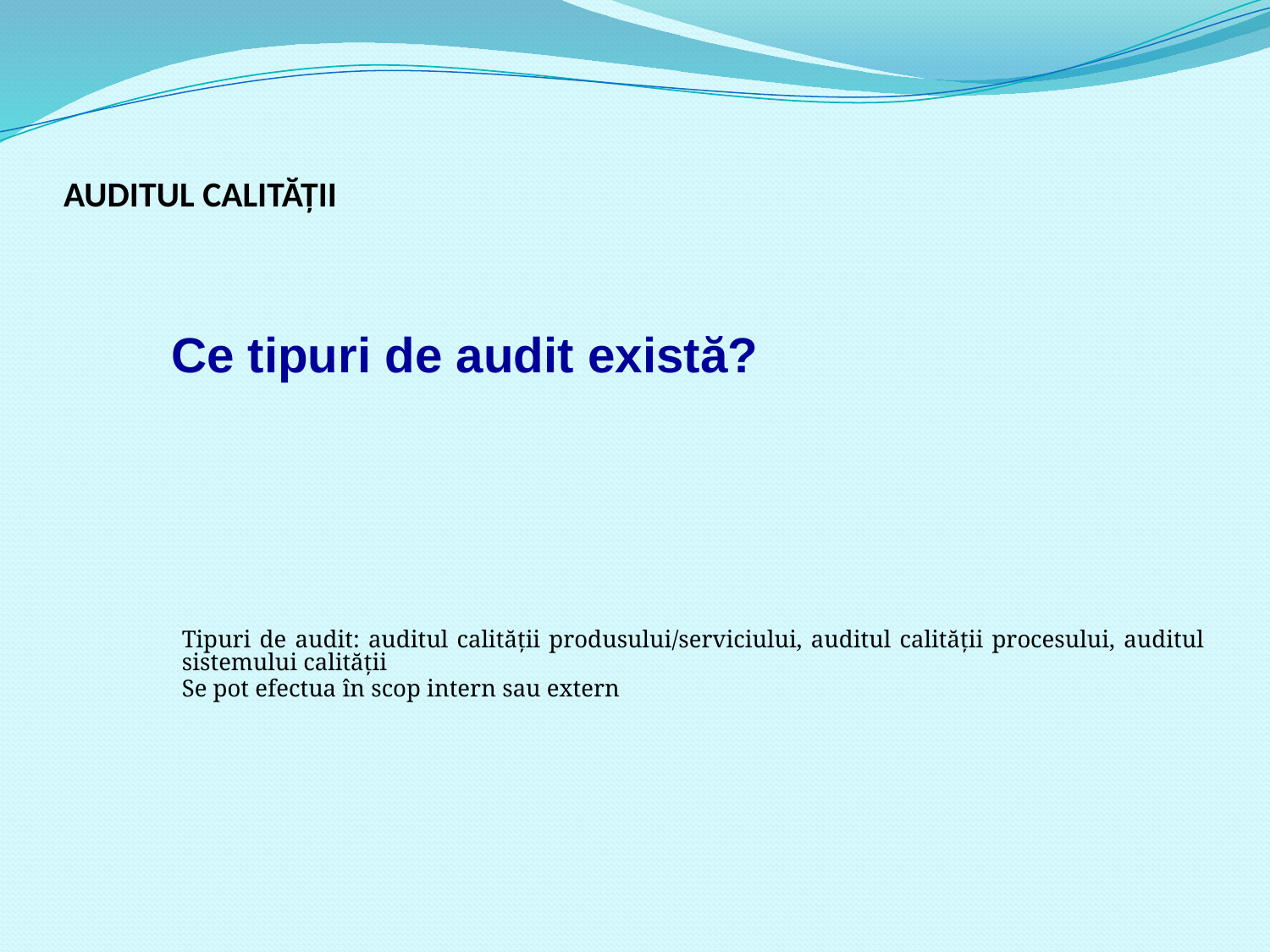

# AUDITUL CALITĂŢII
Ce tipuri de audit există?
Tipuri de audit: auditul calităţii produsului/serviciului, auditul calităţii procesului, auditul sistemului calităţii
Se pot efectua în scop intern sau extern